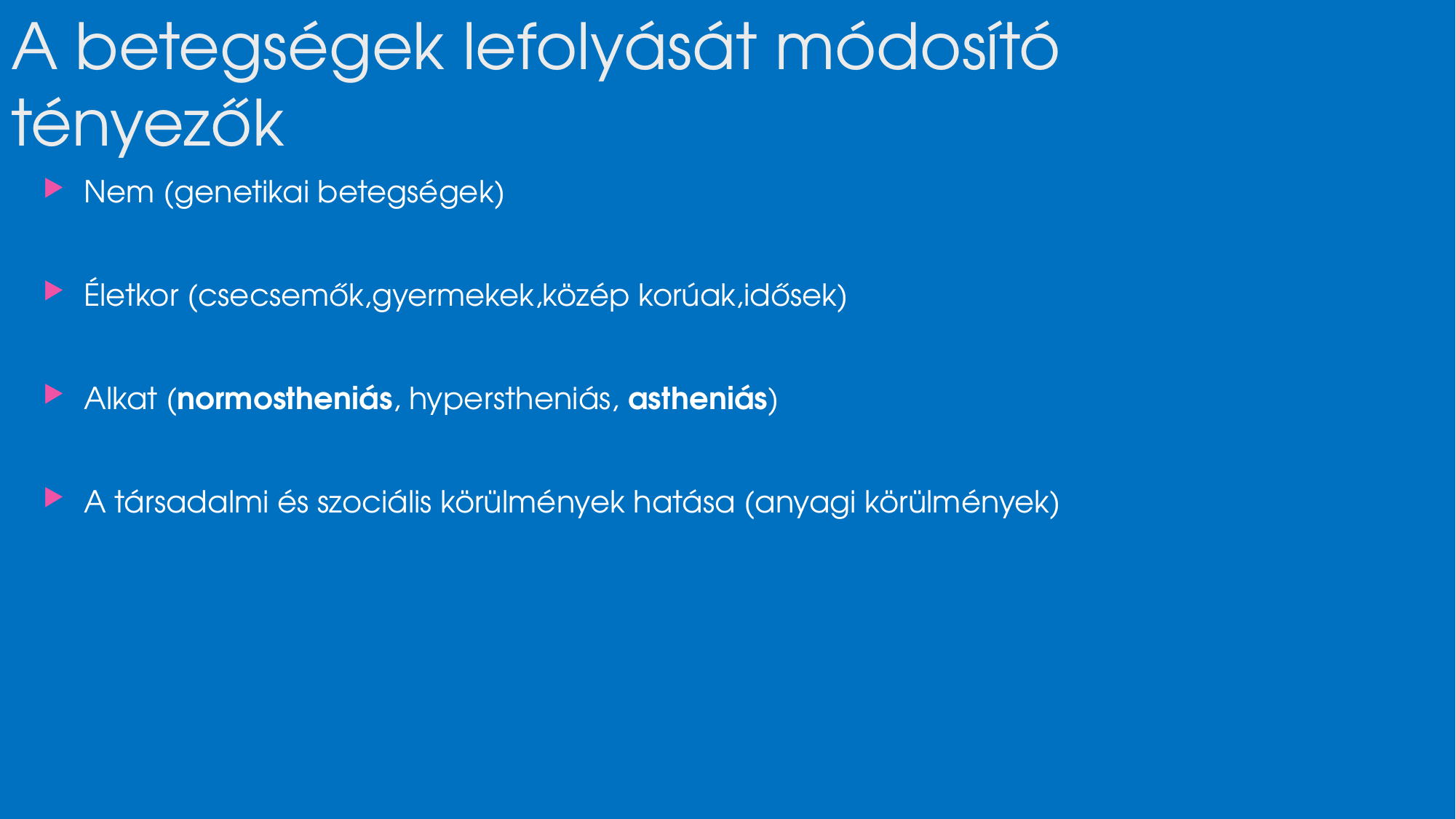

# A betegségek lefolyását módosító tényezők
Nem (genetikai betegségek)

Életkor (csecsemők,gyermekek,közép korúak,idősek)

Alkat (normostheniás, hyperstheniás, astheniás)

A társadalmi és szociális körülmények hatása (anyagi körülmények)